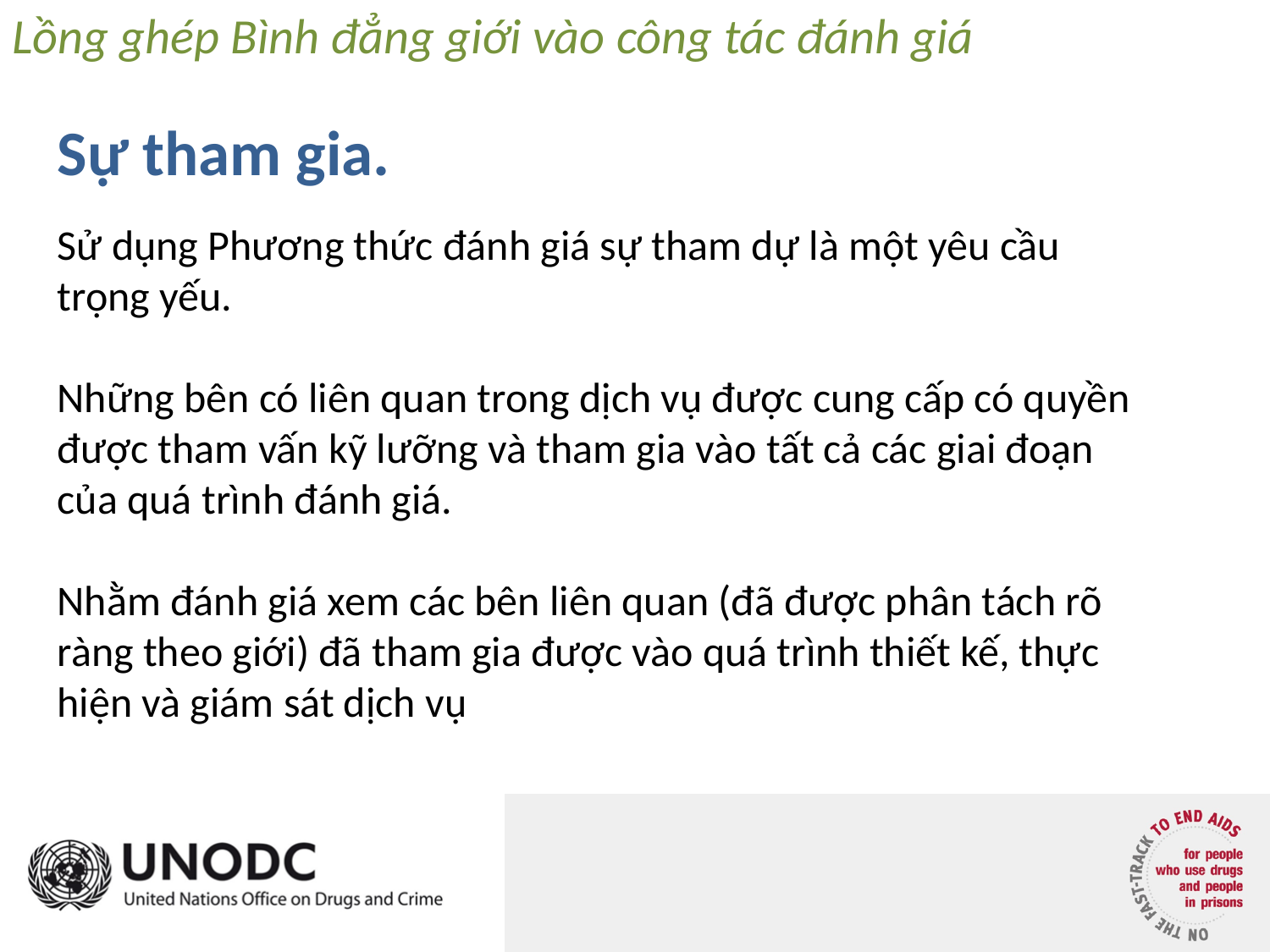

Lồng ghép Bình đẳng giới vào công tác đánh giá
Sự tham gia.

Sử dụng Phương thức đánh giá sự tham dự là một yêu cầu trọng yếu.

Những bên có liên quan trong dịch vụ được cung cấp có quyền được tham vấn kỹ lưỡng và tham gia vào tất cả các giai đoạn của quá trình đánh giá.

Nhằm đánh giá xem các bên liên quan (đã được phân tách rõ ràng theo giới) đã tham gia được vào quá trình thiết kế, thực hiện và giám sát dịch vụ